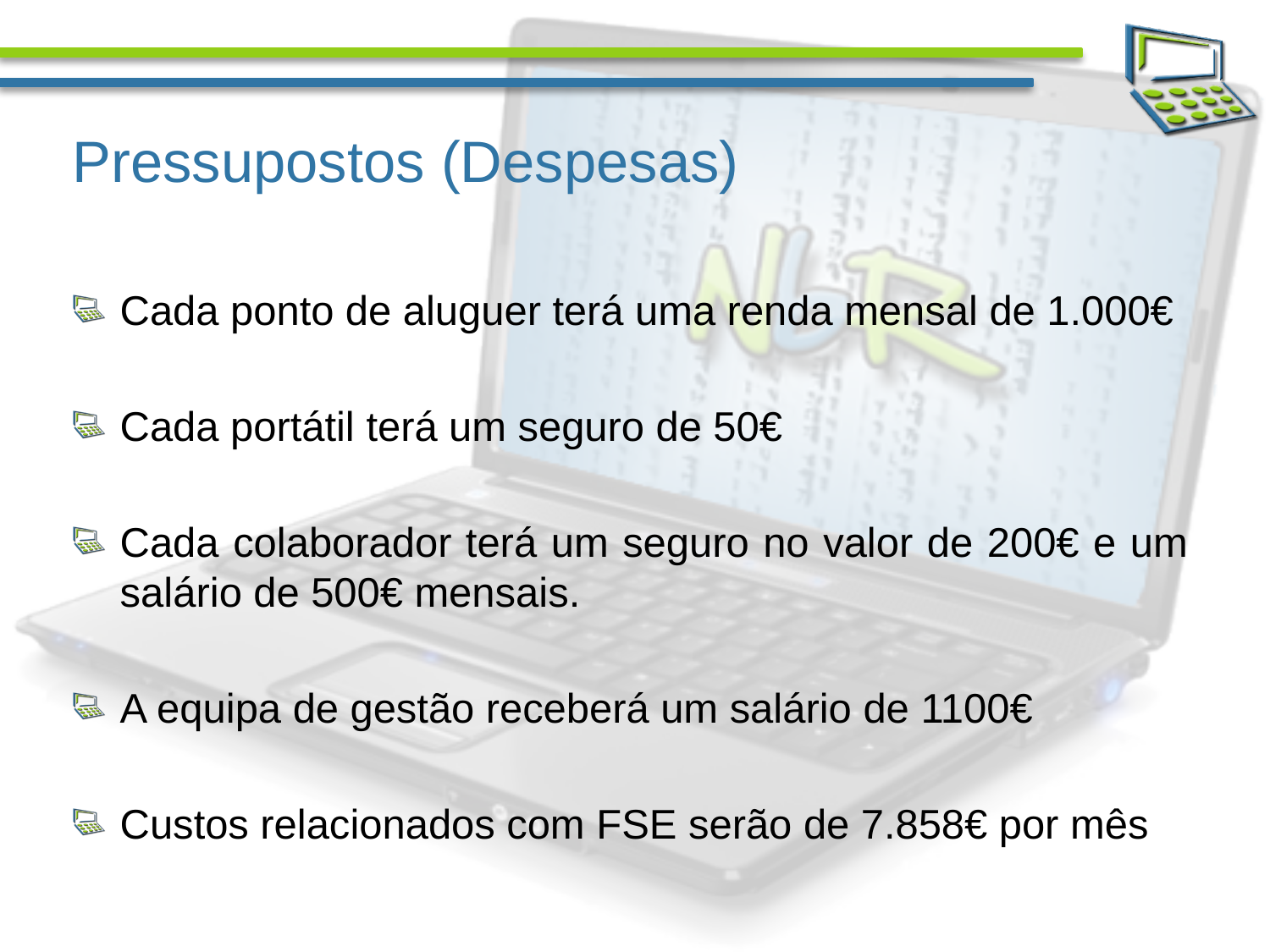

# Pressupostos (Despesas)
Cada ponto de aluguer terá uma renda mensal de 1.000€

Cada portátil terá um seguro de 50€

Cada colaborador terá um seguro no valor de 200€ e um salário de 500€ mensais.

A equipa de gestão receberá um salário de 1100€

Custos relacionados com FSE serão de 7.858€ por mês